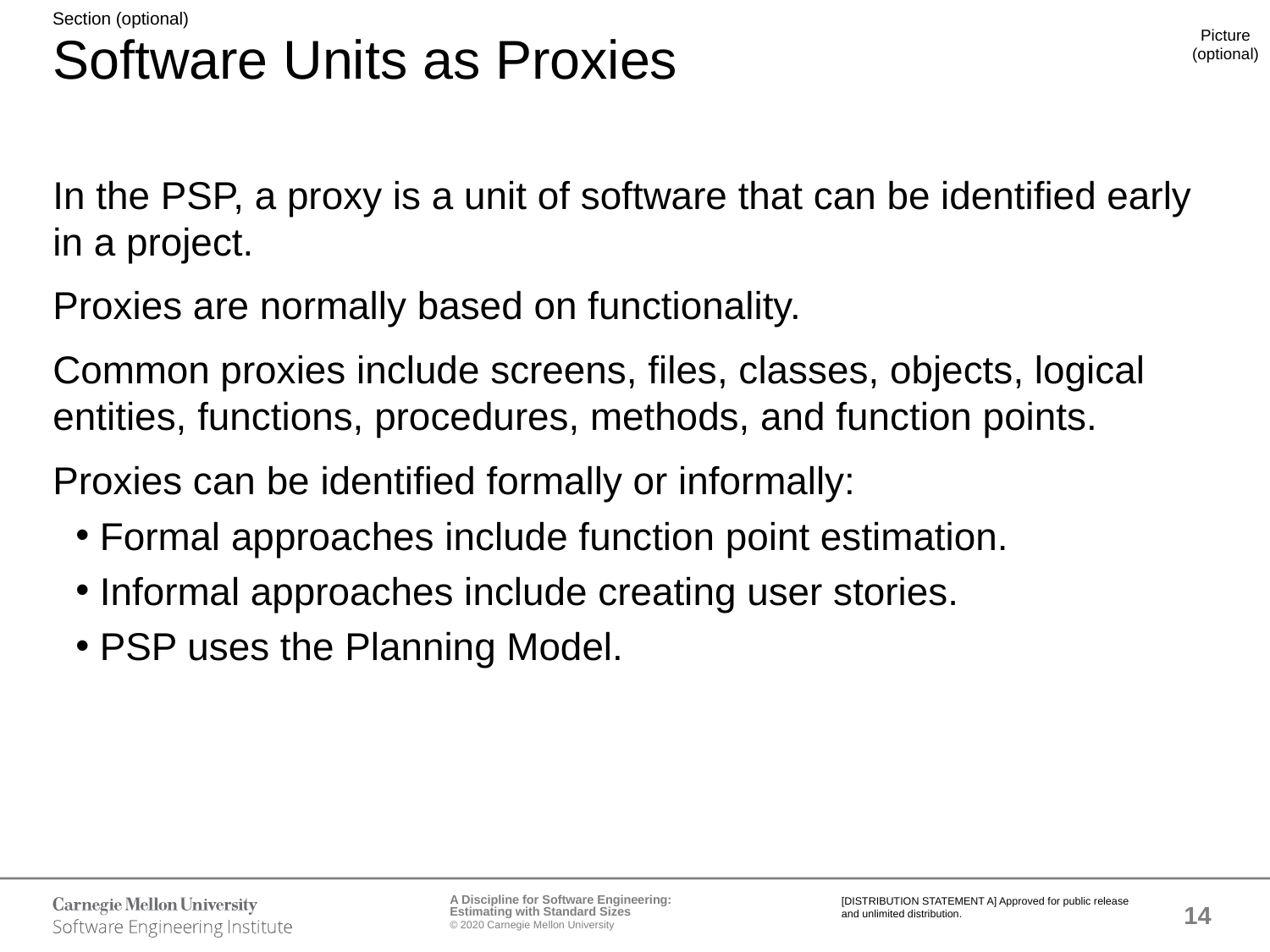

# Software Units as Proxies
In the PSP, a proxy is a unit of software that can be identified early in a project.
Proxies are normally based on functionality.
Common proxies include screens, files, classes, objects, logical entities, functions, procedures, methods, and function points.
Proxies can be identified formally or informally:
Formal approaches include function point estimation.
Informal approaches include creating user stories.
PSP uses the Planning Model.